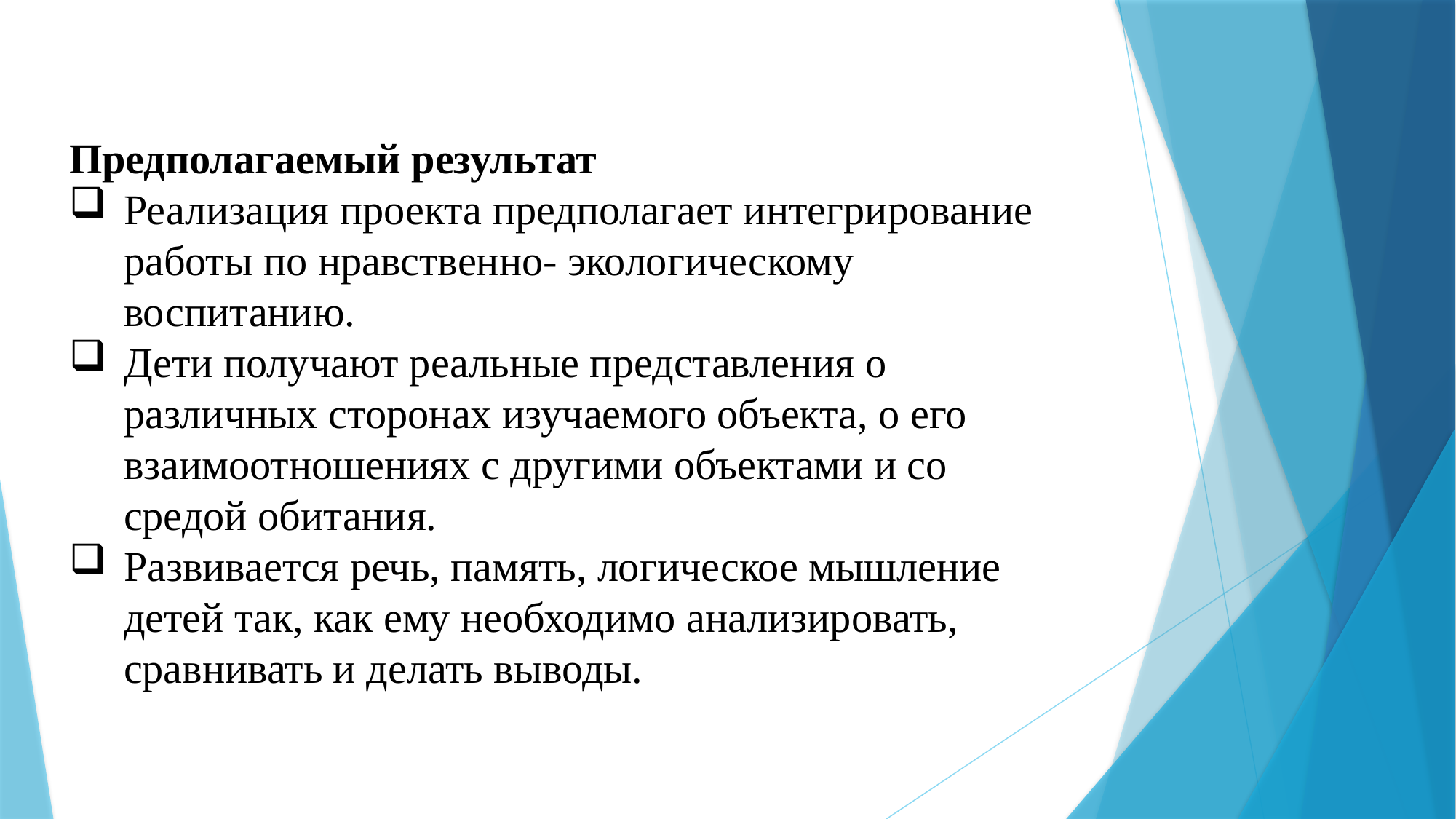

Предполагаемый результат
Реализация проекта предполагает интегрирование работы по нравственно- экологическому воспитанию.
Дети получают реальные представления о различных сторонах изучаемого объекта, о его взаимоотношениях с другими объектами и со средой обитания.
Развивается речь, память, логическое мышление детей так, как ему необходимо анализировать, сравнивать и делать выводы.